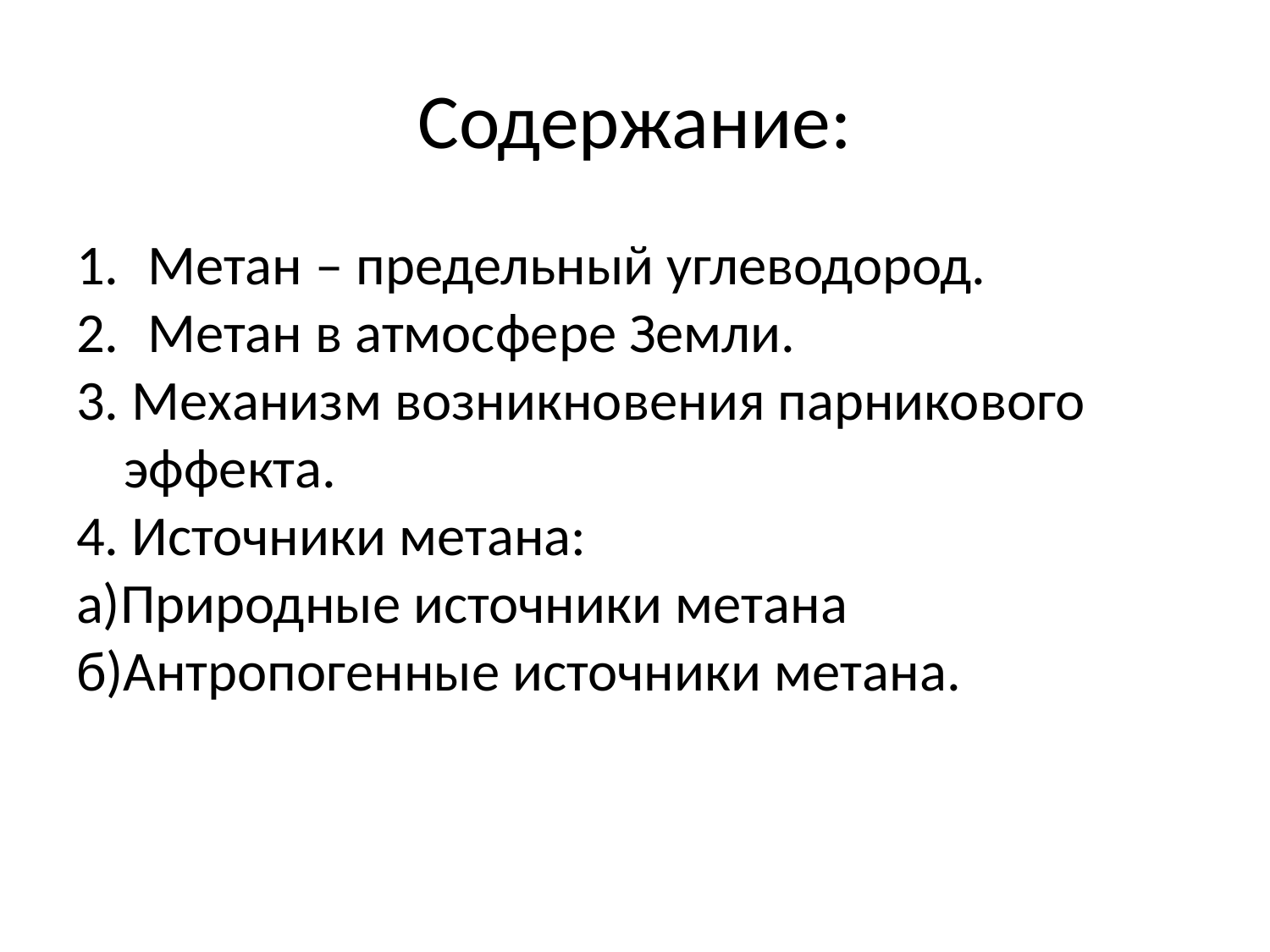

Содержание:
Метан – предельный углеводород.
Метан в атмосфере Земли.
3. Механизм возникновения парникового эффекта.
4. Источники метана:
а)Природные источники метана
б)Антропогенные источники метана.